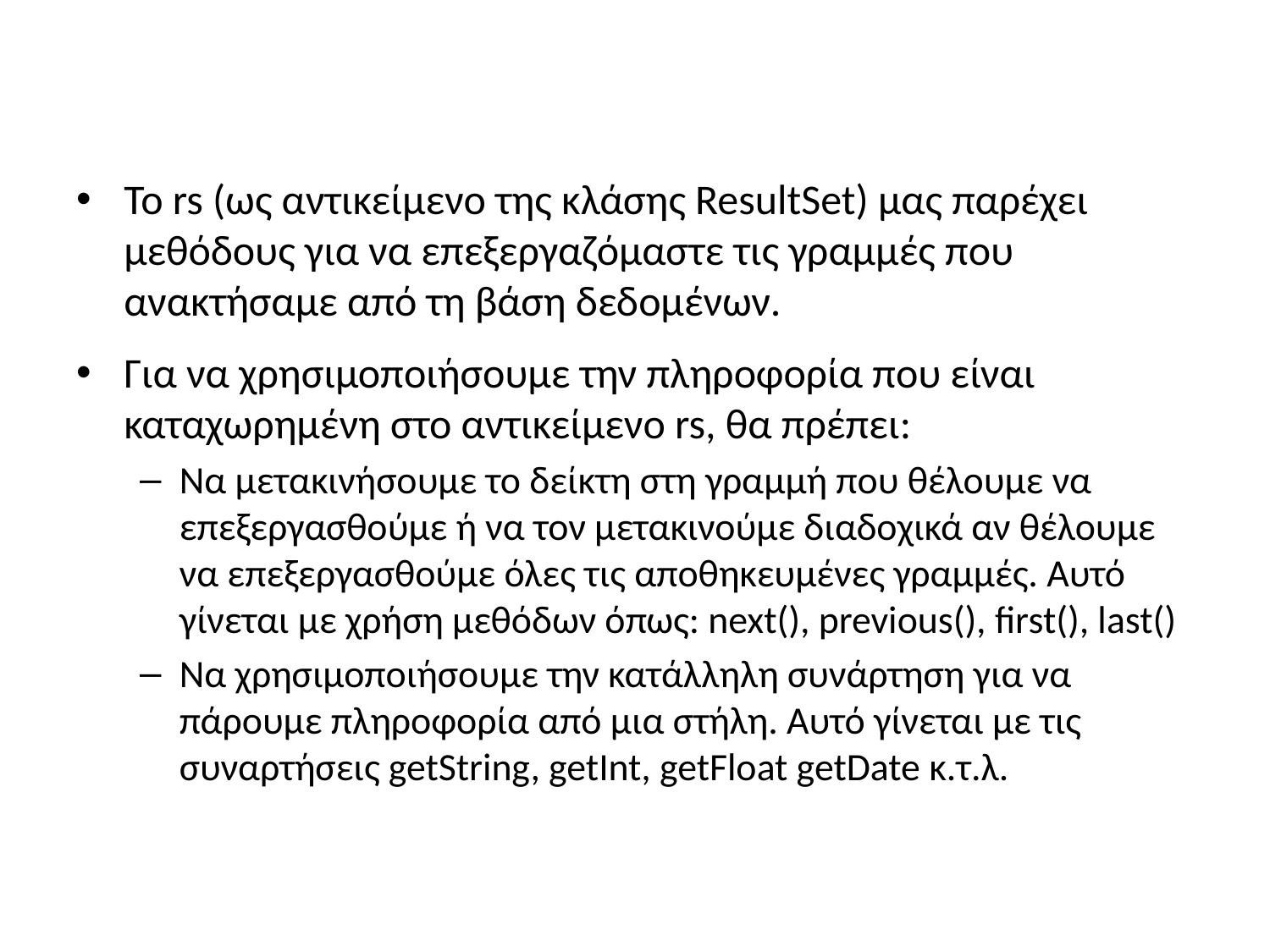

#
Το rs (ως αντικείμενο της κλάσης ResultSet) μας παρέχει μεθόδους για να επεξεργαζόμαστε τις γραμμές που ανακτήσαμε από τη βάση δεδομένων.
Για να χρησιμοποιήσουμε την πληροφορία που είναι καταχωρημένη στο αντικείμενο rs, θα πρέπει:
Να μετακινήσουμε το δείκτη στη γραμμή που θέλουμε να επεξεργασθούμε ή να τον μετακινούμε διαδοχικά αν θέλουμε να επεξεργασθούμε όλες τις αποθηκευμένες γραμμές. Αυτό γίνεται με χρήση μεθόδων όπως: next(), previous(), first(), last()
Να χρησιμοποιήσουμε την κατάλληλη συνάρτηση για να πάρουμε πληροφορία από μια στήλη. Αυτό γίνεται με τις συναρτήσεις getString, getInt, getFloat getDate κ.τ.λ.